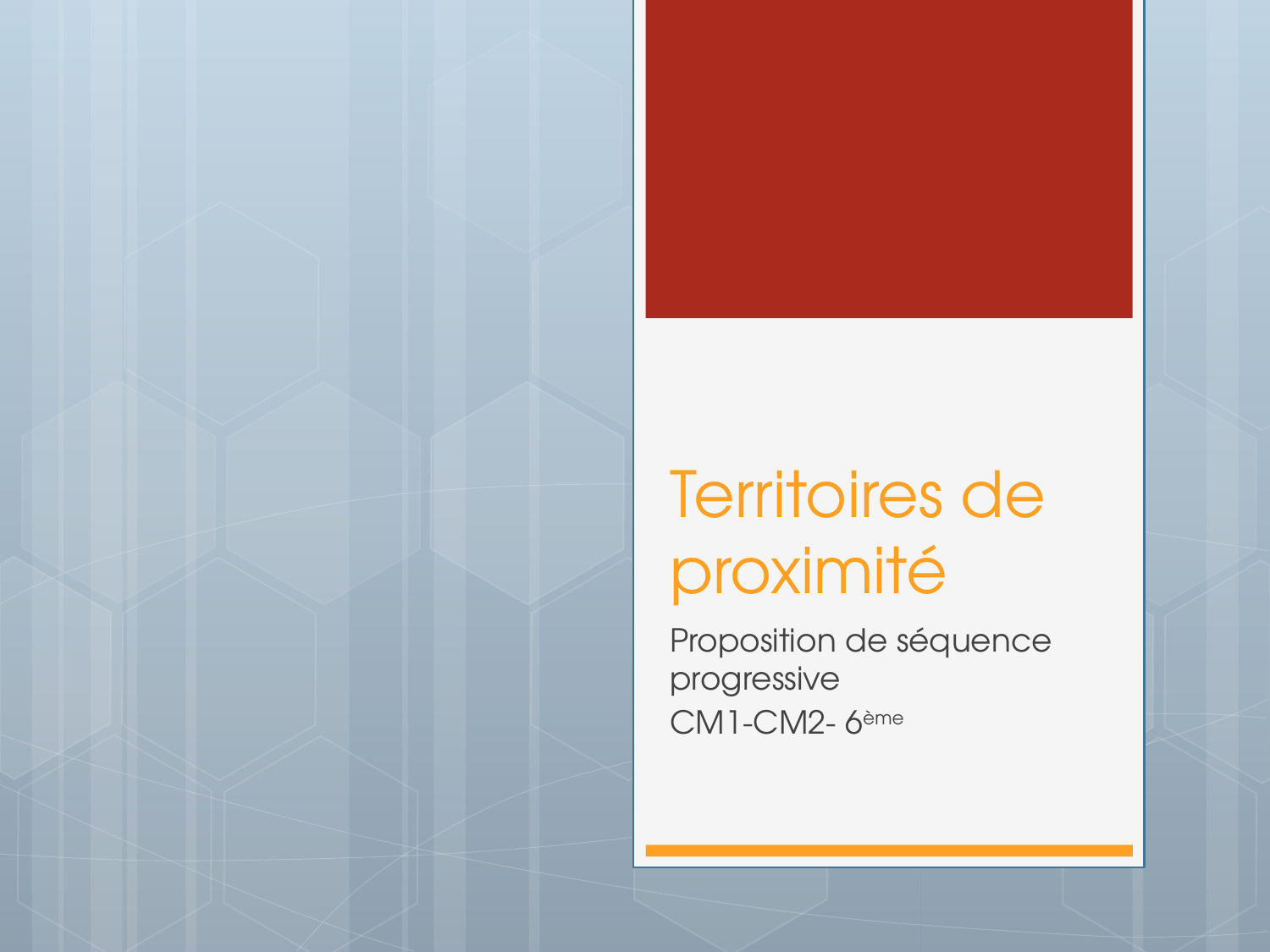

# Territoires de proximité
Proposition de séquence progressive
CM1-CM2- 6ème